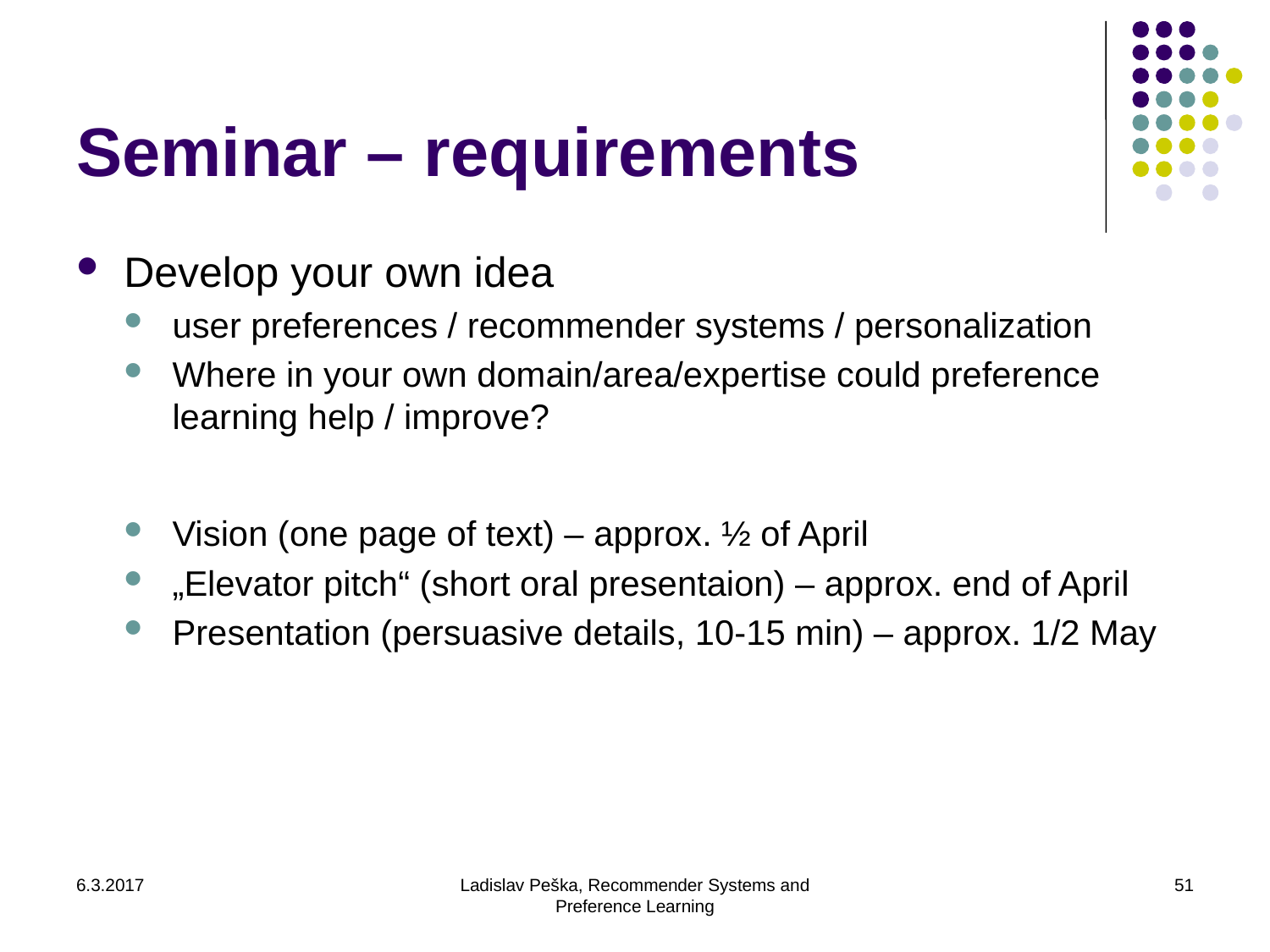

# Seminar – requirements
Develop your own idea
user preferences / recommender systems / personalization
Where in your own domain/area/expertise could preference learning help / improve?

Vision (one page of text) – approx. ½ of April
„Elevator pitch“ (short oral presentaion) – approx. end of April
Presentation (persuasive details, 10-15 min) – approx. 1/2 May

6.3.2017
Ladislav Peška, Recommender Systems and Preference Learning
51